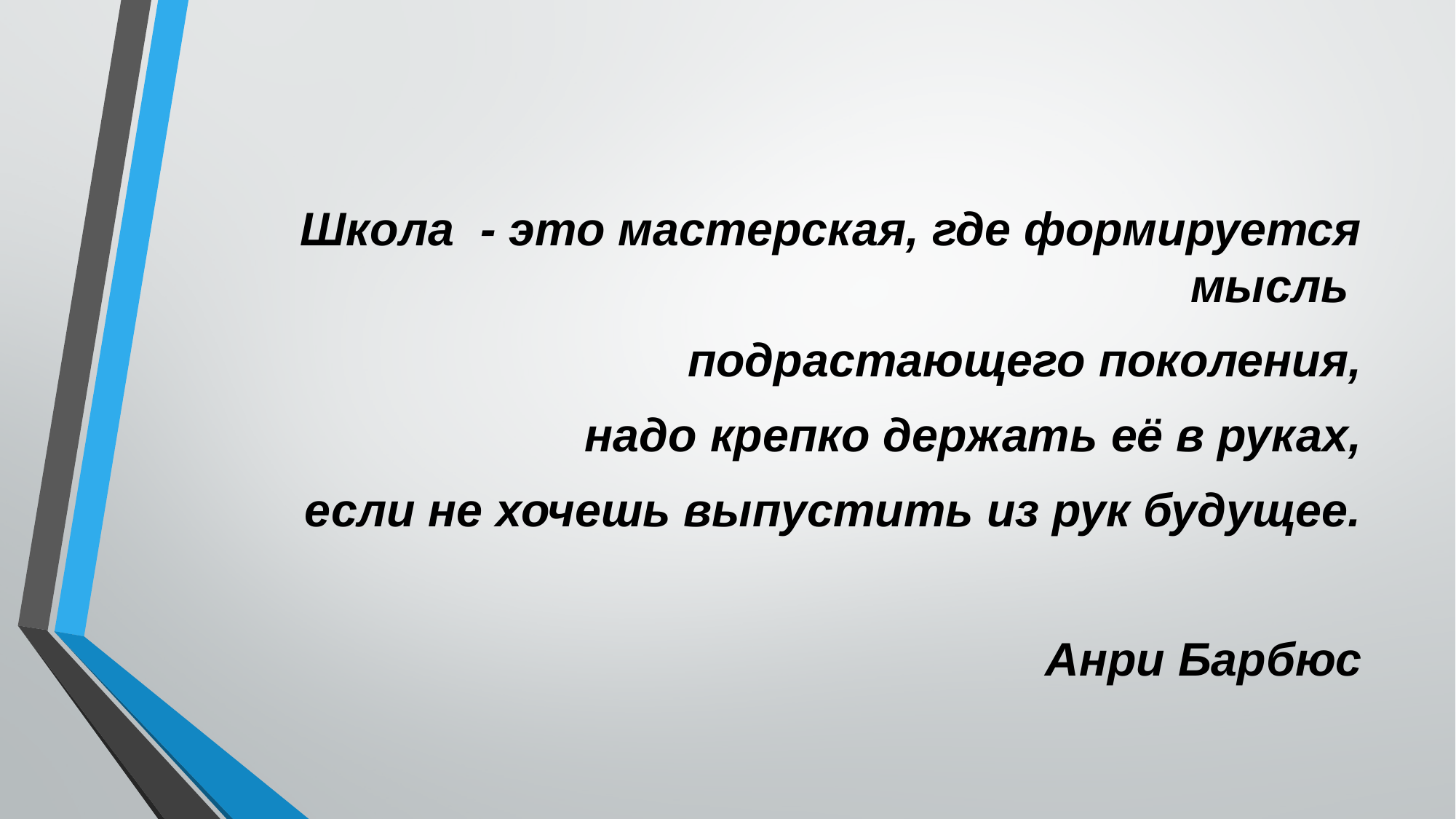

Школа  - это мастерская, где формируется мысль
подрастающего поколения,
надо крепко держать её в руках,
если не хочешь выпустить из рук будущее.

Анри Барбюс